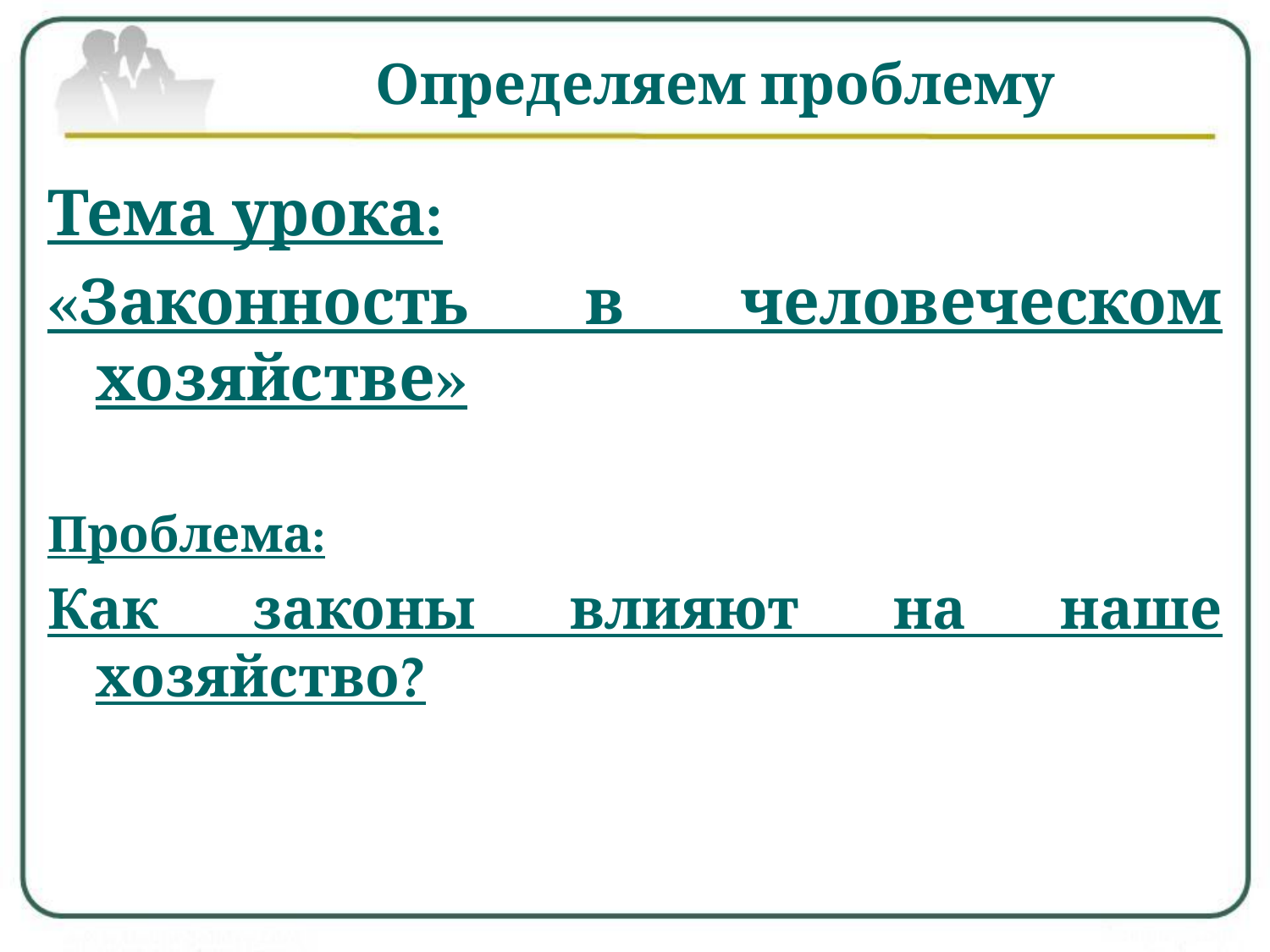

# Определяем проблему
Тема урока:
«Законность в человеческом хозяйстве»

Проблема:
Как законы влияют на наше хозяйство?